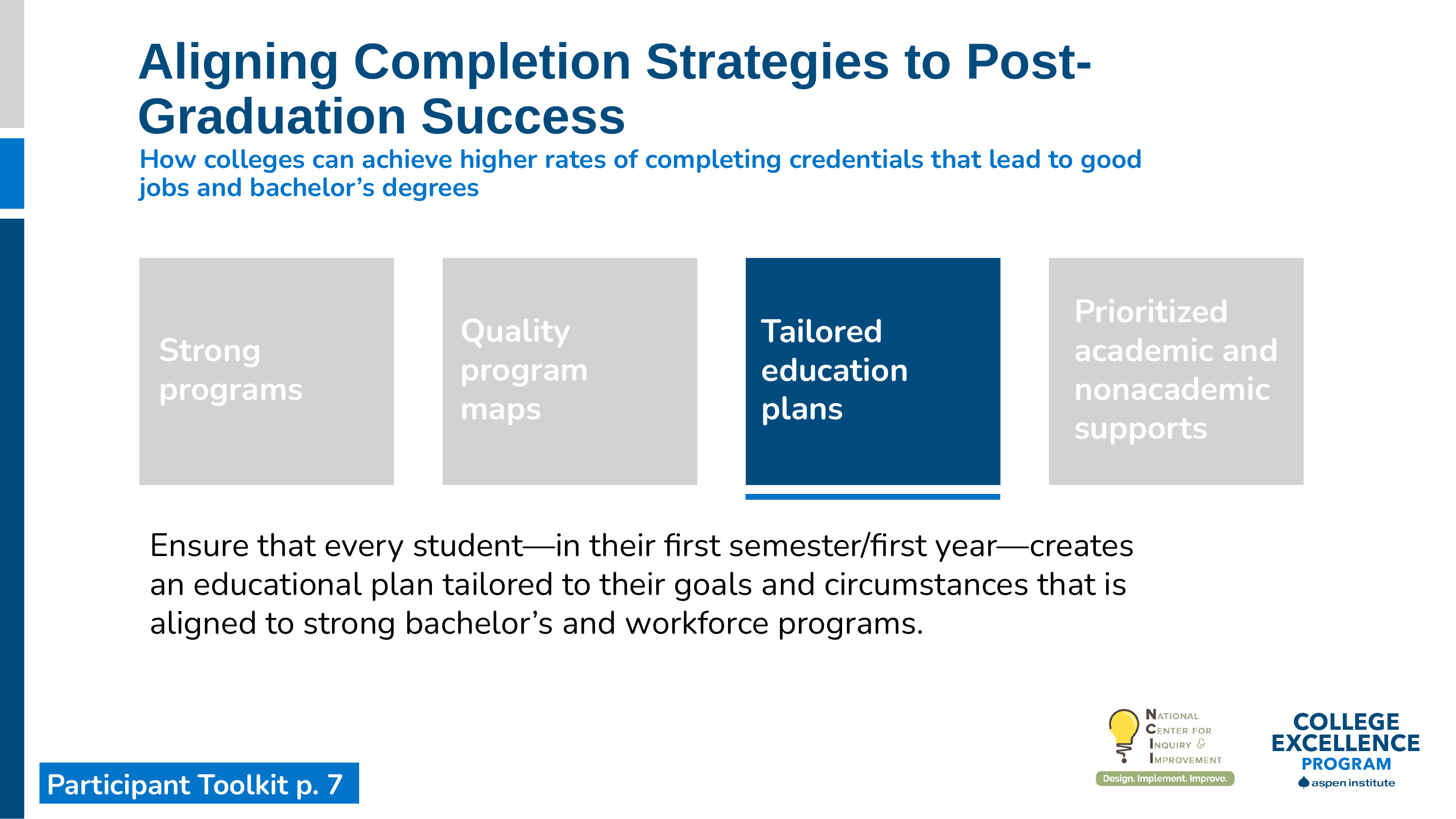

Aligning Completion Strategies to Post-Graduation Success
How colleges can achieve higher rates of completing credentials that lead to good jobs and bachelor’s degrees

Strong programs
Prioritized academic and nonacademic supports
Quality program maps
Tailored education plans
Ensure that every student—in their first semester/first year—creates an educational plan tailored to their goals and circumstances that is aligned to strong bachelor’s and workforce programs.
Participant Toolkit p. 7